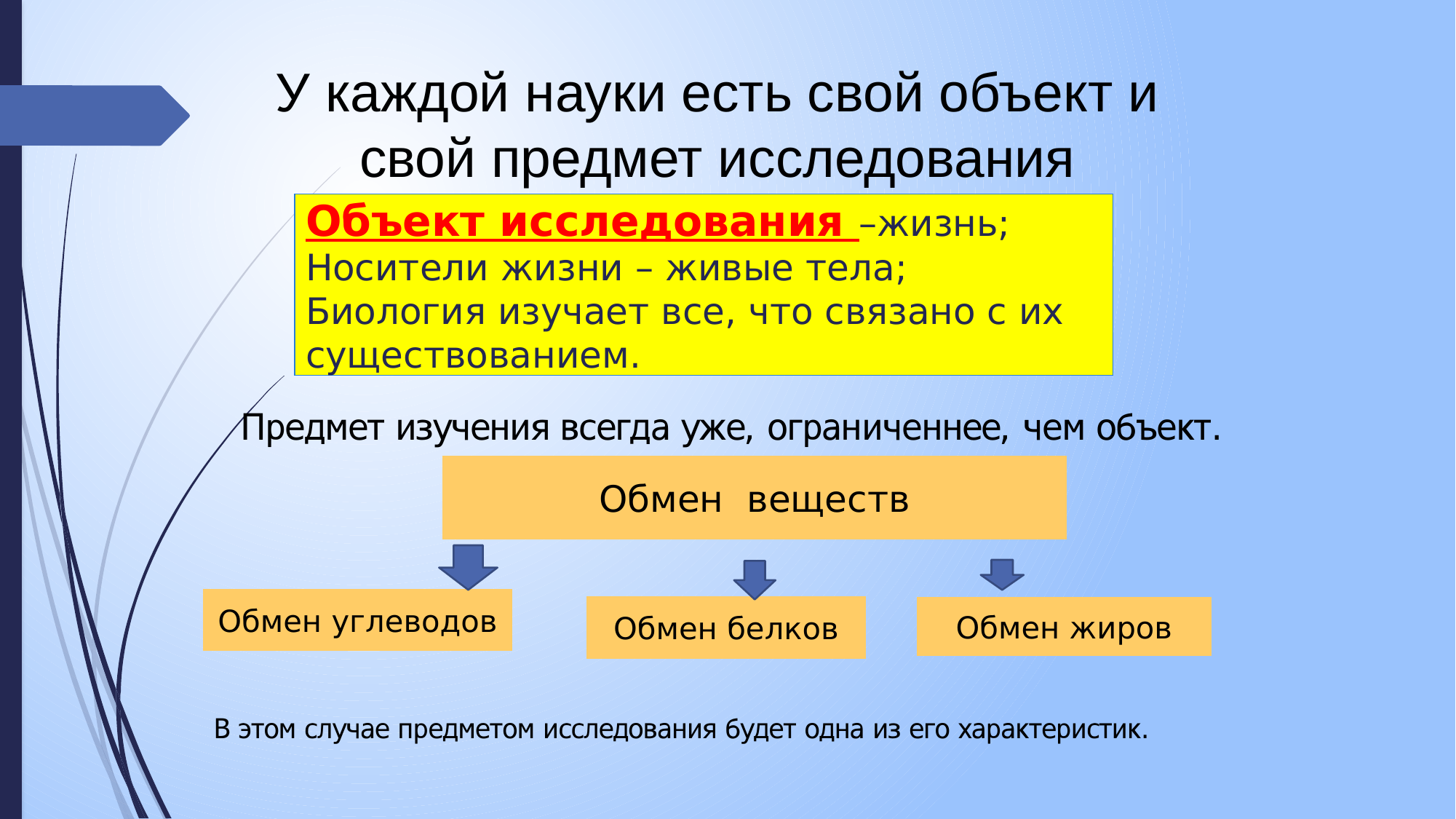

У каждой науки есть свой объект и свой предмет исследования
Объект исследования –жизнь;
Носители жизни – живые тела;
Биология изучает все, что связано с их существованием.
      Предмет изучения всегда уже, ограниченнее, чем объект.
Обмен  веществ

Обмен углеводов
Обмен белков
Обмен жиров

В этом случае предметом исследования будет одна из его характеристик.